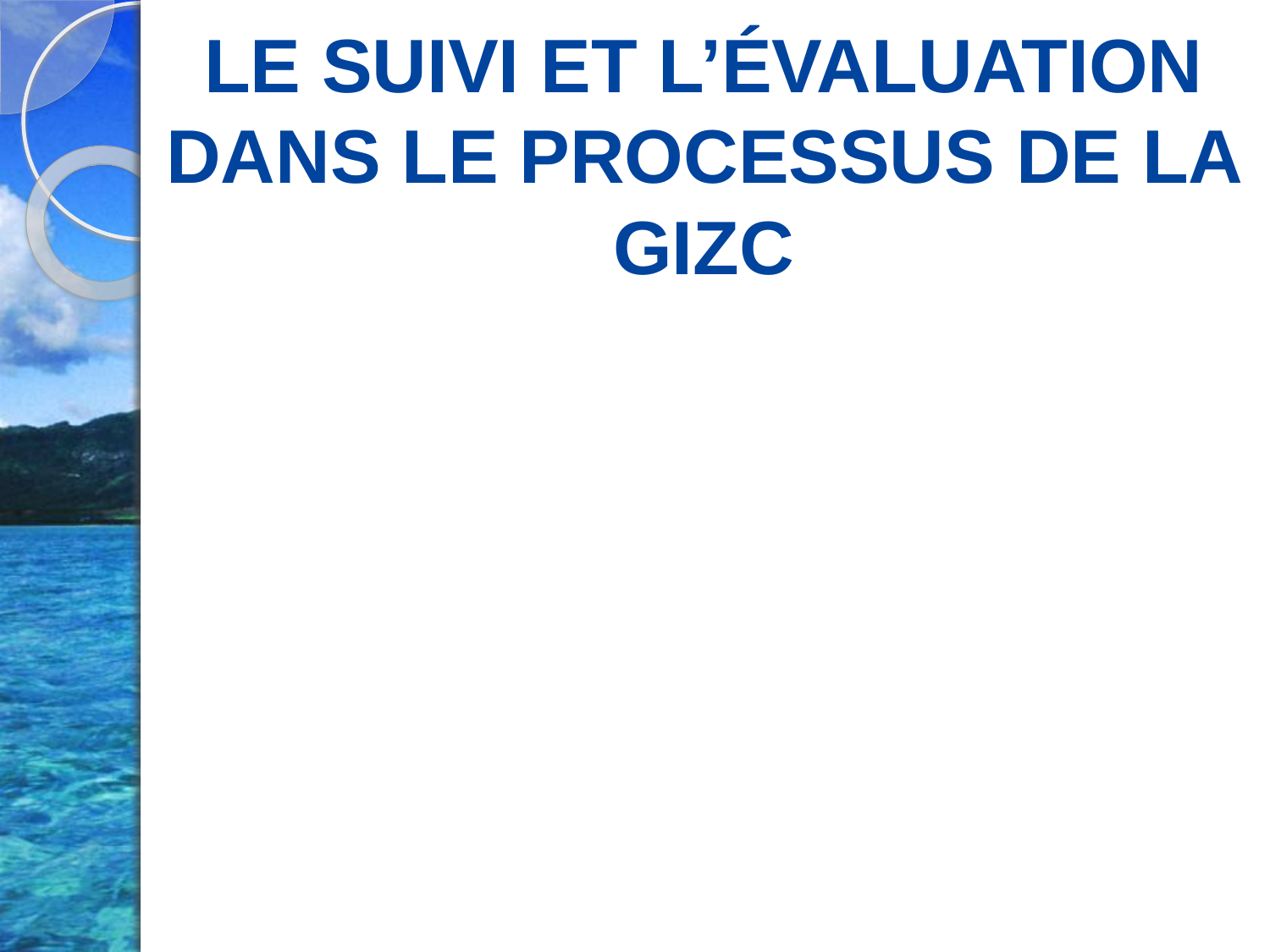

LE SUIVI ET L’ÉVALUATION DANS LE PROCESSUS DE LA GIZC